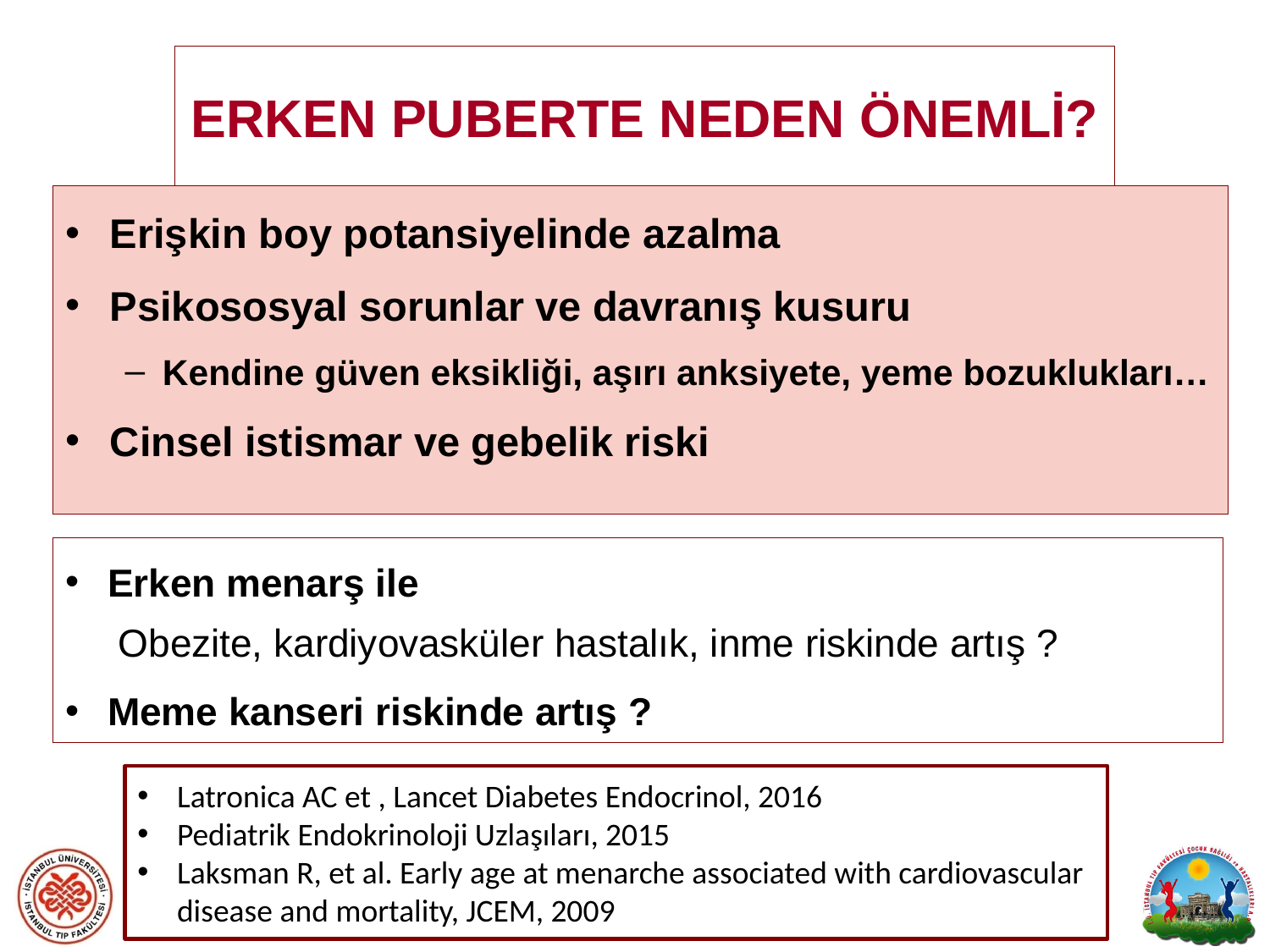

# ERKEN PUBERTE NEDEN ÖNEMLİ?
Erişkin boy potansiyelinde azalma
Psikososyal sorunlar ve davranış kusuru
Kendine güven eksikliği, aşırı anksiyete, yeme bozuklukları…
Cinsel istismar ve gebelik riski
Erken menarş ile
 Obezite, kardiyovasküler hastalık, inme riskinde artış ?
Meme kanseri riskinde artış ?
Latronica AC et , Lancet Diabetes Endocrinol, 2016a
Pediatrik Endokrinoloji Uzlaşıları, 2015
Laksman R, et al. Early age at menarche associated with cardiovascular disease and mortality, JCEM, 2009